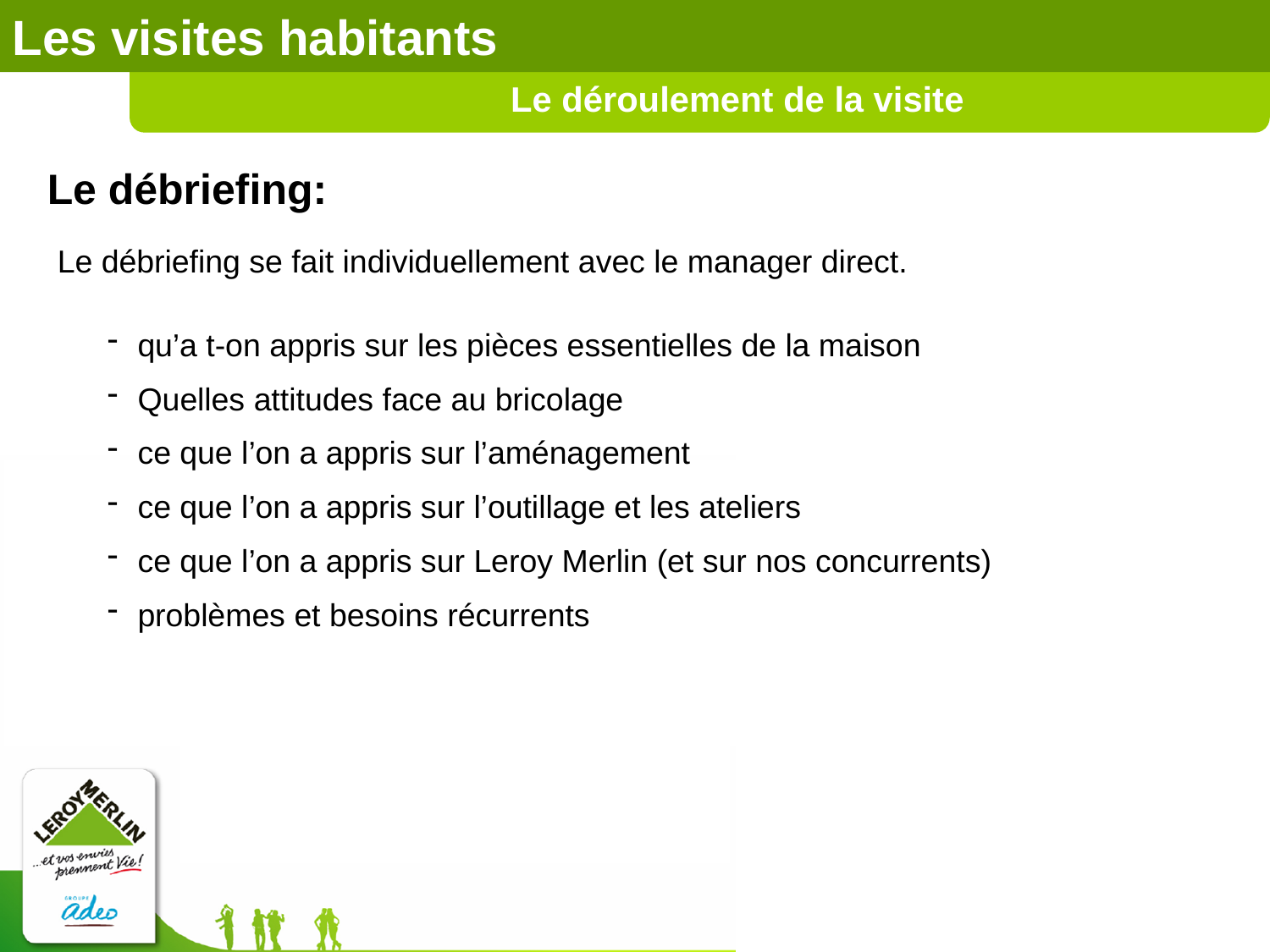

Les visites habitants

Le déroulement de la visite
Le débriefing:
Le débriefing se fait individuellement avec le manager direct.
qu’a t-on appris sur les pièces essentielles de la maison
Quelles attitudes face au bricolage
ce que l’on a appris sur l’aménagement
ce que l’on a appris sur l’outillage et les ateliers
ce que l’on a appris sur Leroy Merlin (et sur nos concurrents)
problèmes et besoins récurrents